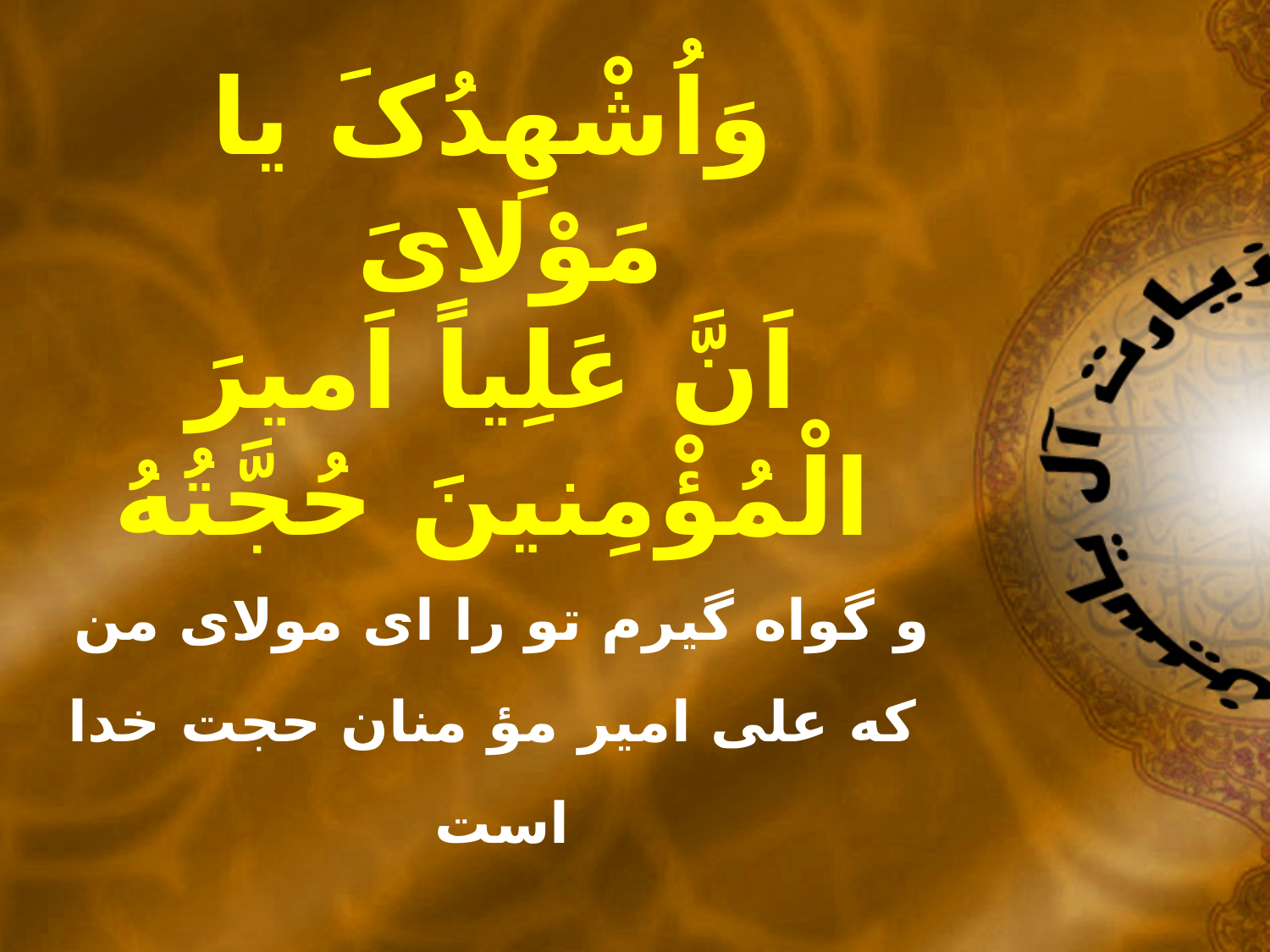

وَاُشْهِدُکَ يا مَوْلاىَ
اَنَّ عَلِياً اَميرَ الْمُؤْمِنينَ حُجَّتُهُ
و گواه گيرم تو را اى مولاى من
که على امير مؤ منان حجت خدا است